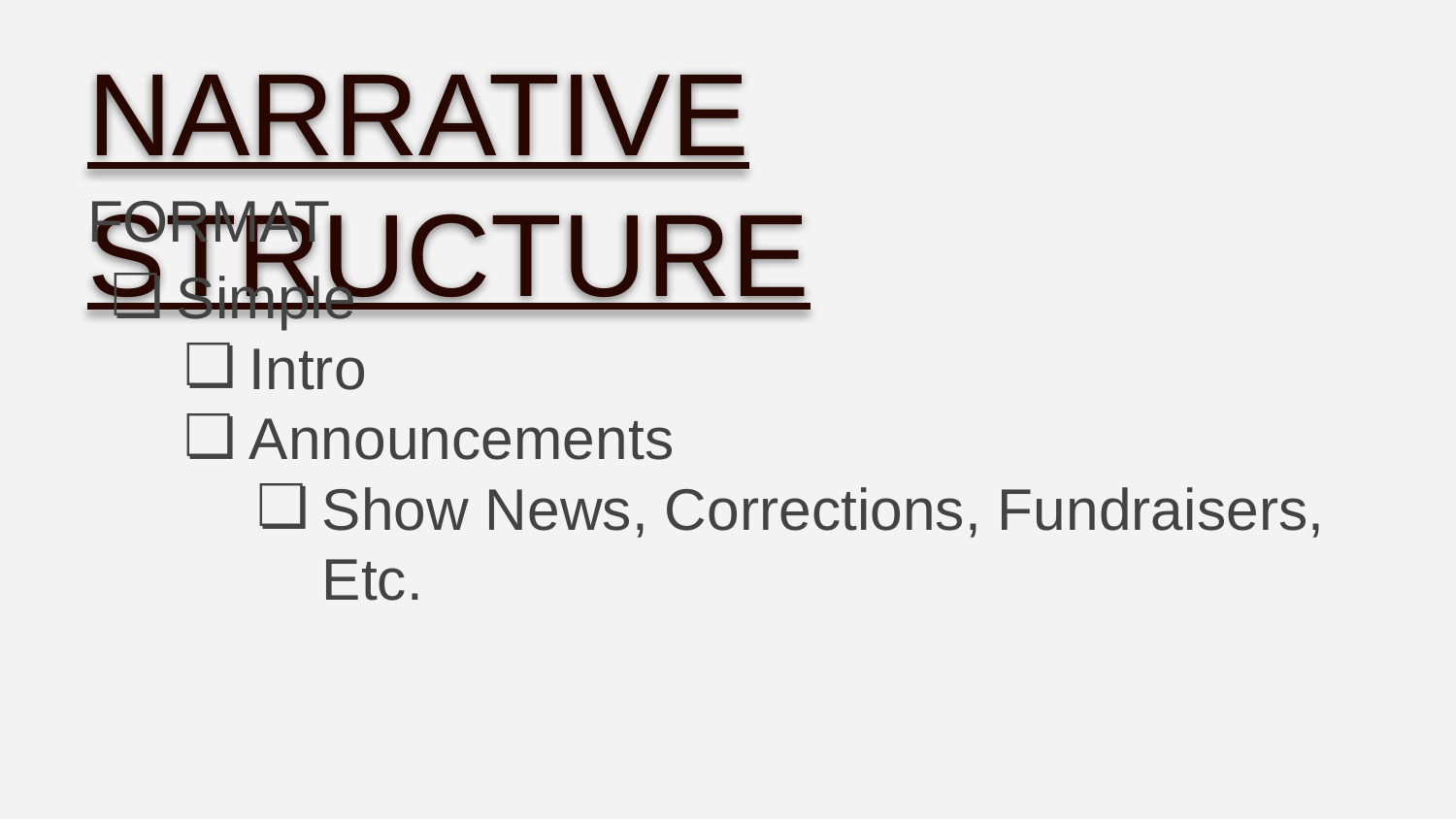

NARRATIVE STRUCTURE
FORMAT
Simple
Intro
Announcements
Show News, Corrections, Fundraisers, Etc.